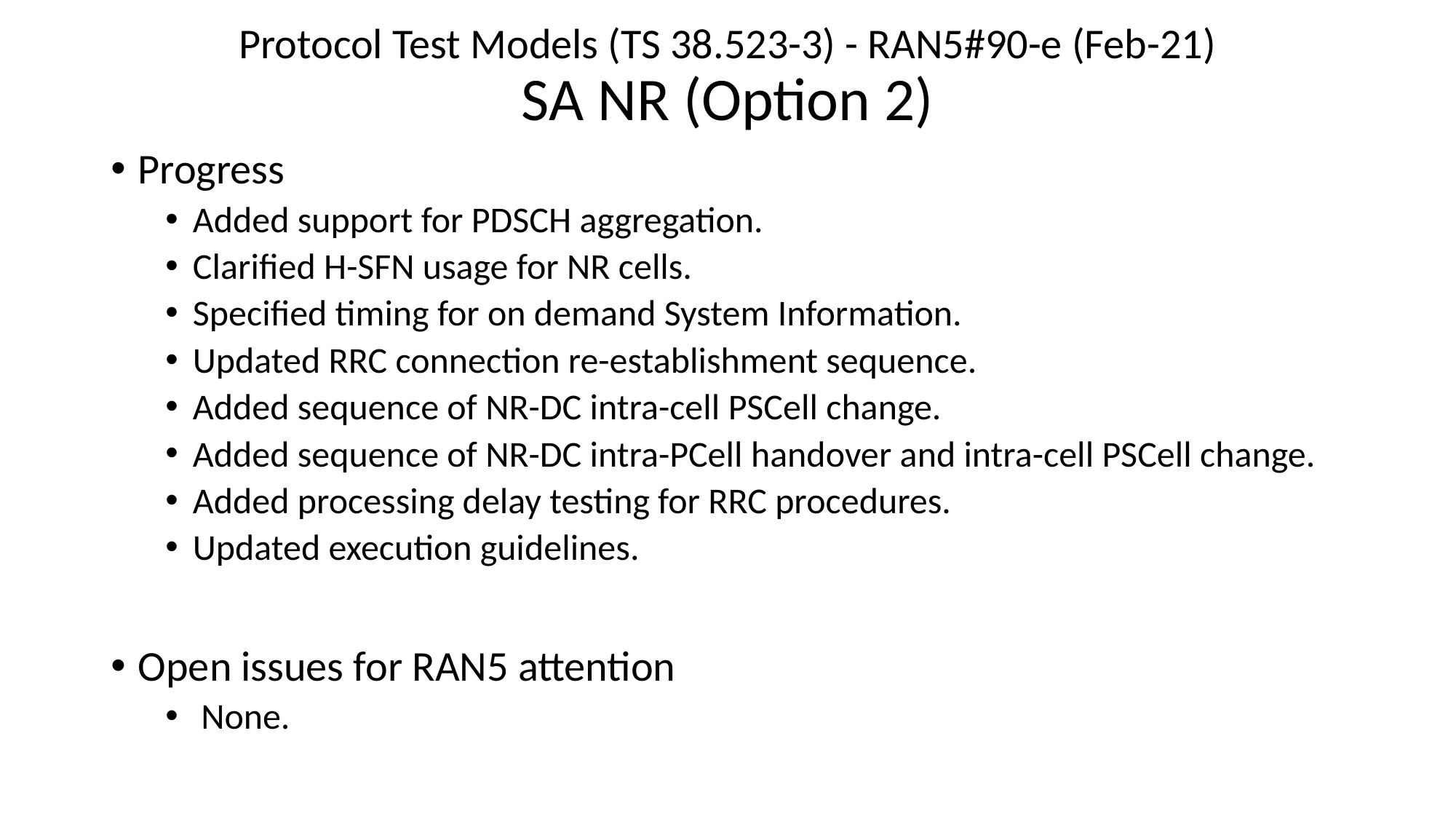

# Protocol Test Models (TS 38.523-3) - RAN5#90-e (Feb-21) SA NR (Option 2)
Progress
Added support for PDSCH aggregation.
Clarified H-SFN usage for NR cells.
Specified timing for on demand System Information.
Updated RRC connection re-establishment sequence.
Added sequence of NR-DC intra-cell PSCell change.
Added sequence of NR-DC intra-PCell handover and intra-cell PSCell change.
Added processing delay testing for RRC procedures.
Updated execution guidelines.

Open issues for RAN5 attention
 None.